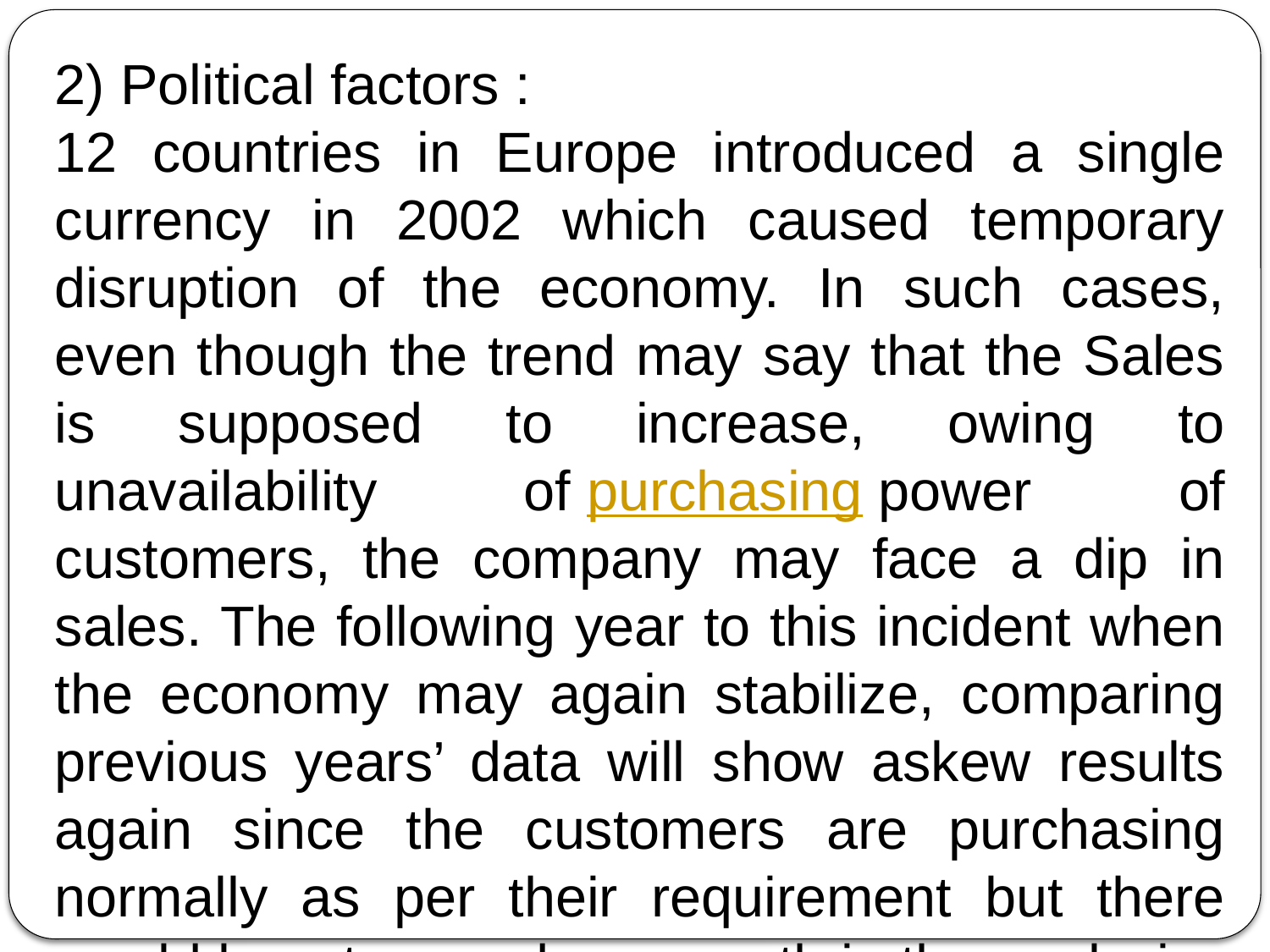

2) Political factors :
12 countries in Europe introduced a single currency in 2002 which caused temporary disruption of the economy. In such cases, even though the trend may say that the Sales is supposed to increase, owing to unavailability of purchasing power of customers, the company may face a dip in sales. The following year to this incident when the economy may again stabilize, comparing previous years’ data will show askew results again since the customers are purchasing normally as per their requirement but there would be a tremendous growth in the analysis.